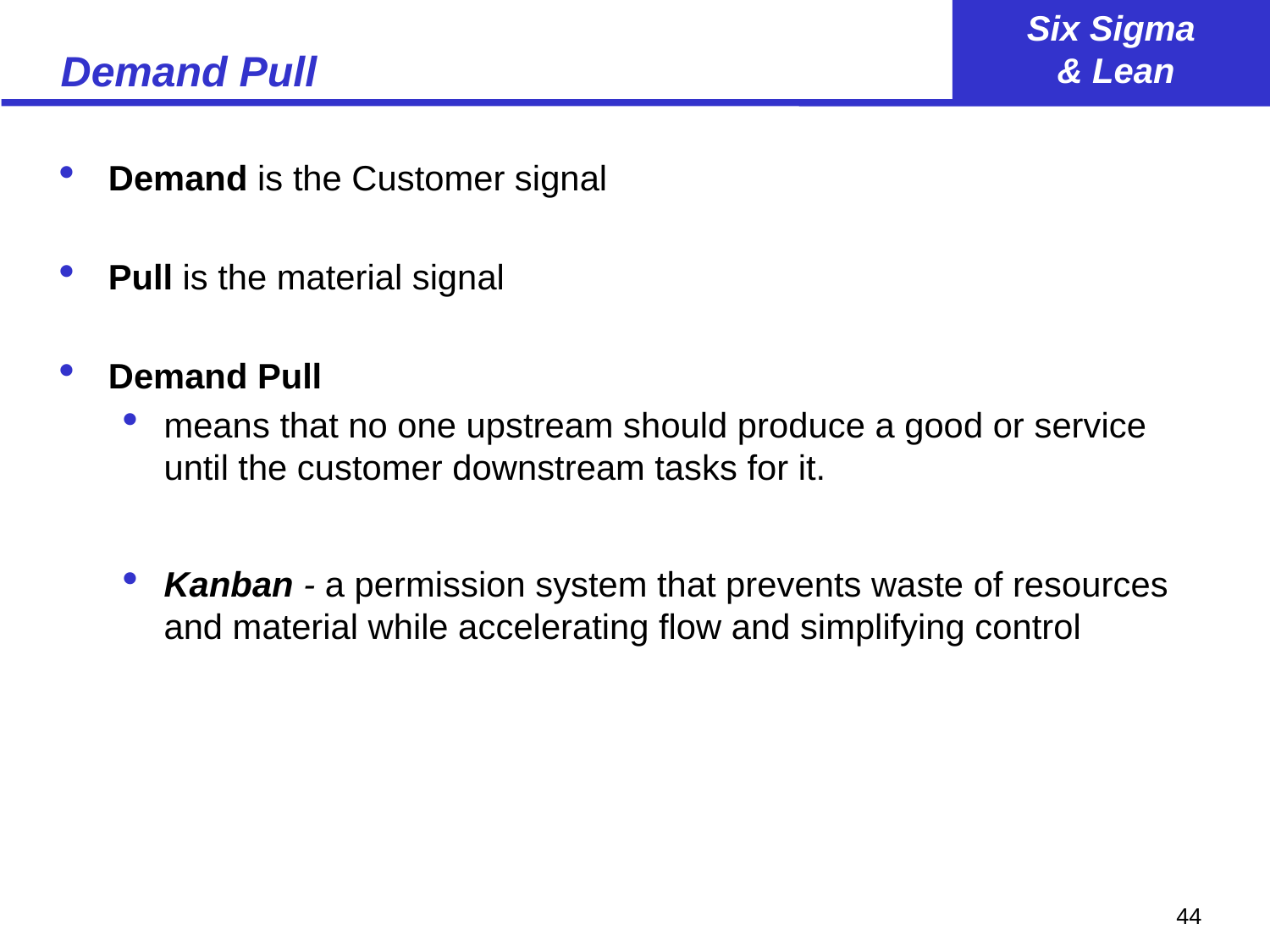

# Demand Pull
Demand is the Customer signal

Pull is the material signal

Demand Pull
means that no one upstream should produce a good or service until the customer downstream tasks for it.

Kanban - a permission system that prevents waste of resources and material while accelerating flow and simplifying control